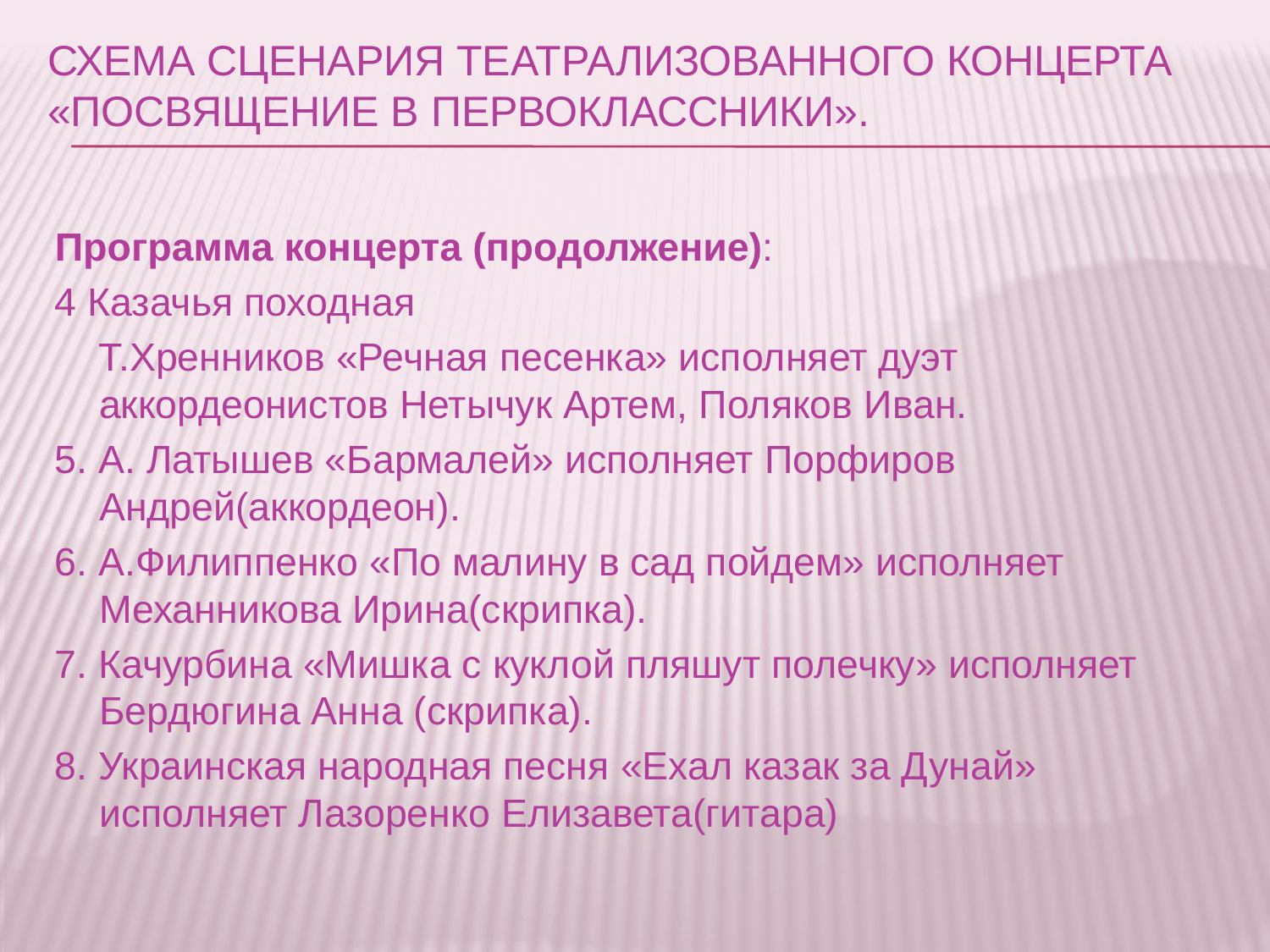

# Схема сценария Театрализованного концерта «Посвящение в первоклассники».
Программа концерта (продолжение):
4 Казачья походная
    Т.Хренников «Речная песенка» исполняет дуэт аккордеонистов Нетычук Артем, Поляков Иван.
5. А. Латышев «Бармалей» исполняет Порфиров Андрей(аккордеон).
6. А.Филиппенко «По малину в сад пойдем» исполняет Механникова Ирина(скрипка).
7. Качурбина «Мишка с куклой пляшут полечку» исполняет Бердюгина Анна (скрипка).
8. Украинская народная песня «Ехал казак за Дунай» исполняет Лазоренко Елизавета(гитара)